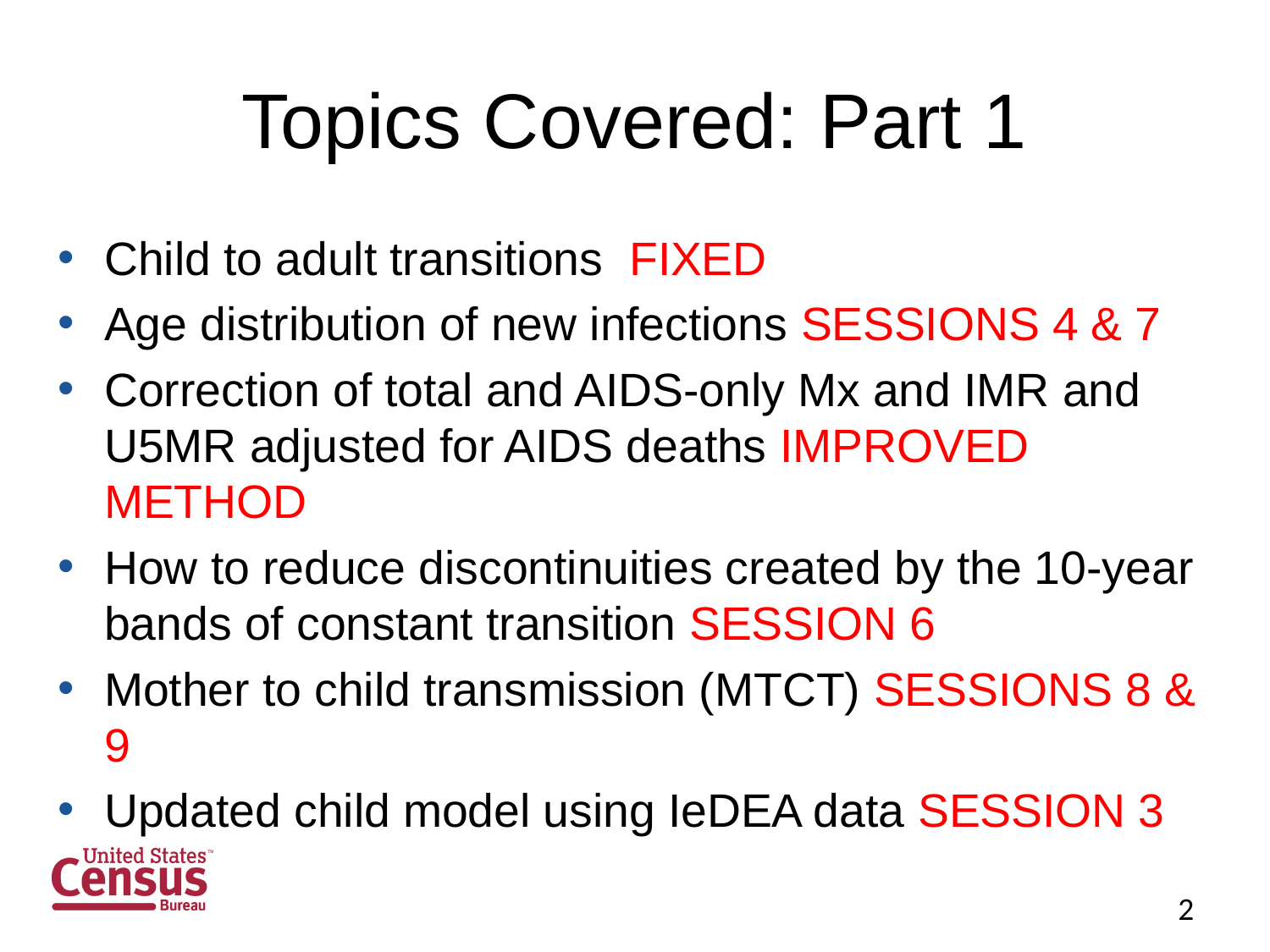

# Topics Covered: Part 1
Child to adult transitions  FIXED
Age distribution of new infections SESSIONS 4 & 7
Correction of total and AIDS-only Mx and IMR and U5MR adjusted for AIDS deaths IMPROVED METHOD
How to reduce discontinuities created by the 10-year bands of constant transition SESSION 6
Mother to child transmission (MTCT) SESSIONS 8 & 9
Updated child model using IeDEA data SESSION 3

2